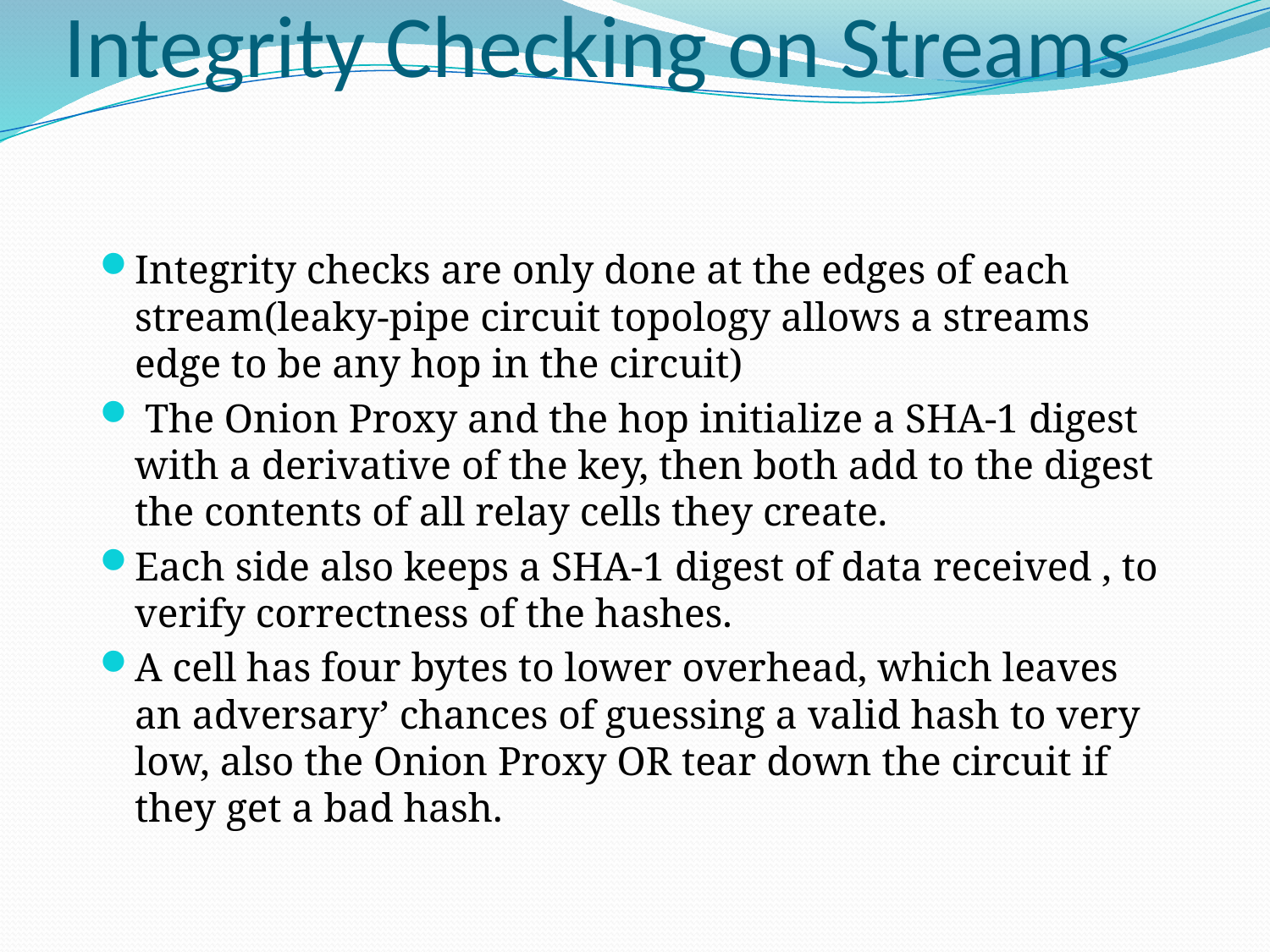

# Integrity Checking on Streams
Integrity checks are only done at the edges of each stream(leaky-pipe circuit topology allows a streams edge to be any hop in the circuit)
 The Onion Proxy and the hop initialize a SHA-1 digest with a derivative of the key, then both add to the digest the contents of all relay cells they create.
Each side also keeps a SHA-1 digest of data received , to verify correctness of the hashes.
A cell has four bytes to lower overhead, which leaves an adversary’ chances of guessing a valid hash to very low, also the Onion Proxy OR tear down the circuit if they get a bad hash.